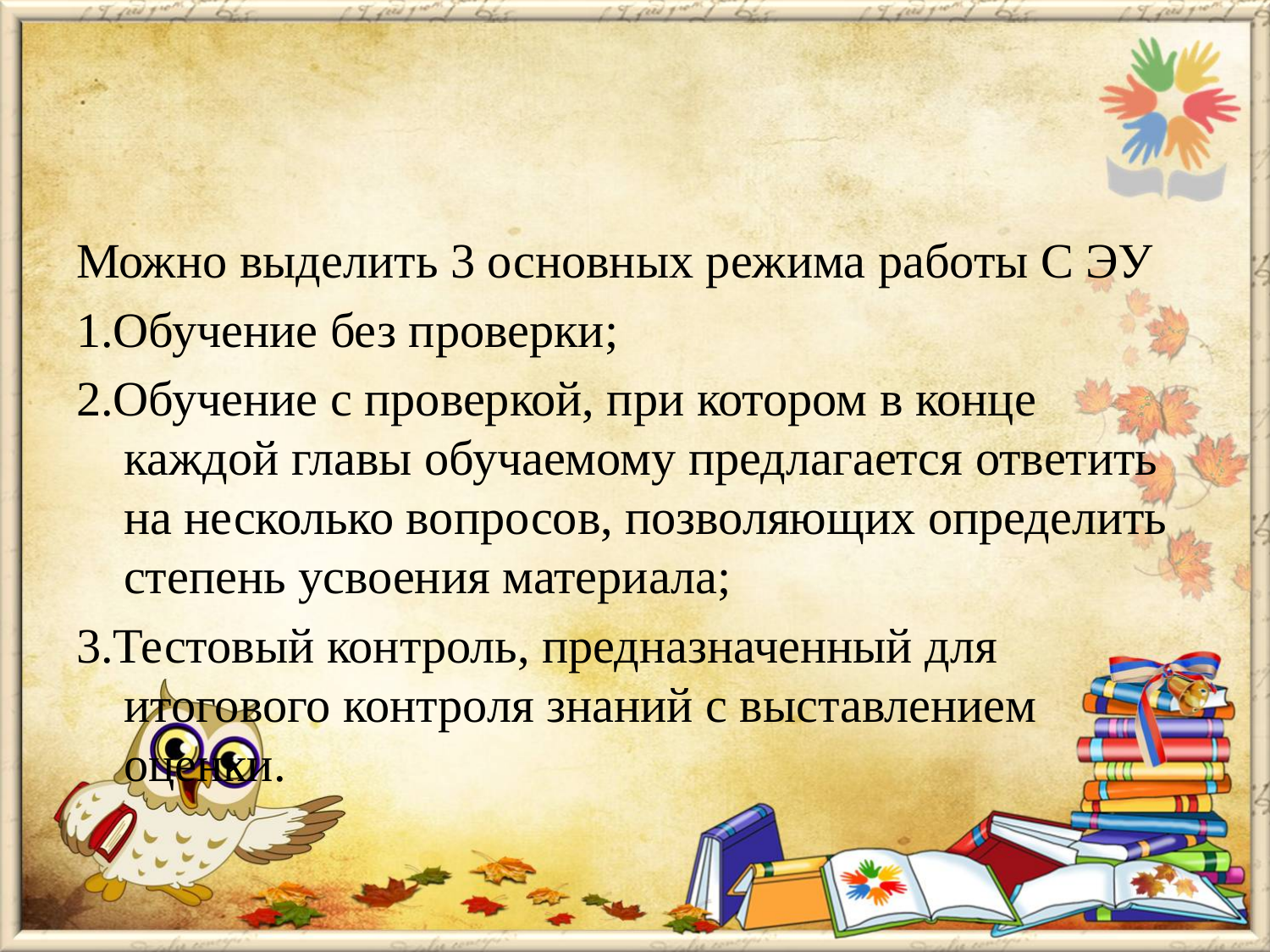

#
Можно выделить 3 основных режима работы С ЭУ
1.Обучение без проверки;
2.Обучение с проверкой, при котором в конце каждой главы обучаемому предлагается ответить на несколько вопросов, позволяющих определить степень усвоения материала;
3.Тестовый контроль, предназначенный для итогового контроля знаний с выставлением оценки.